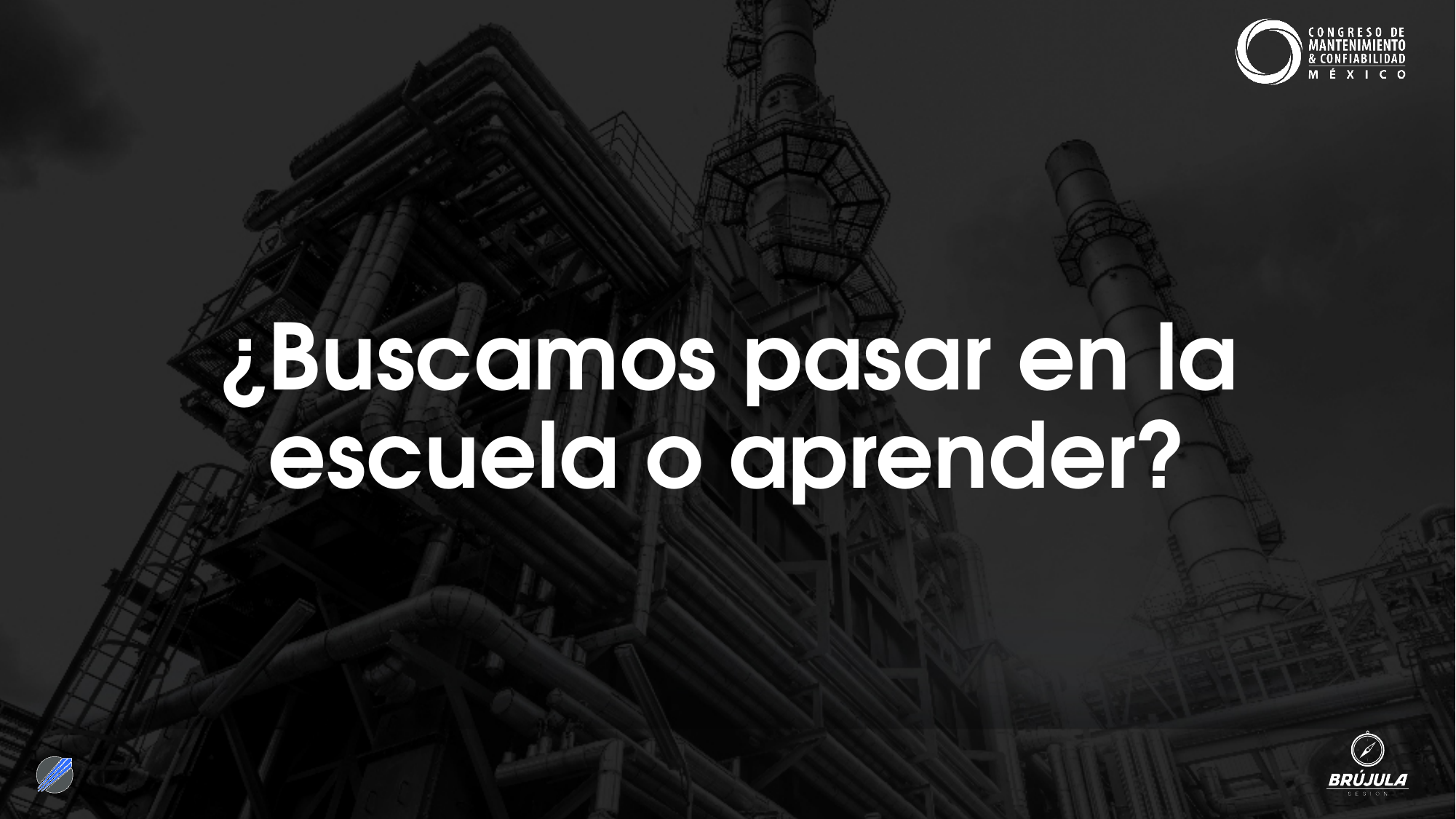

¿Buscamos pasar en la escuela o aprender?